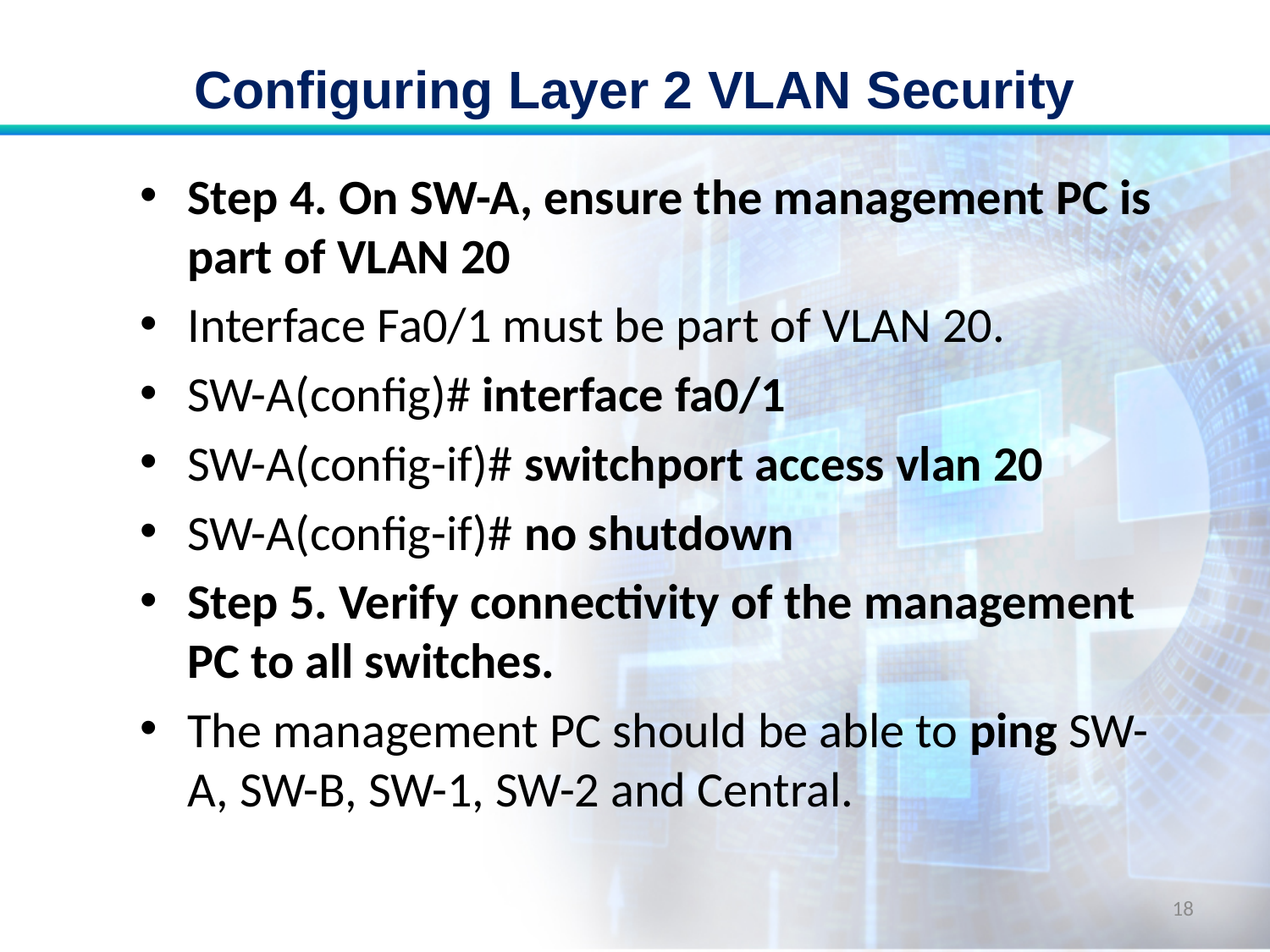

# Configuring Layer 2 VLAN Security
Step 4. On SW-A, ensure the management PC is part of VLAN 20
Interface Fa0/1 must be part of VLAN 20.
SW-A(config)# interface fa0/1
SW-A(config-if)# switchport access vlan 20
SW-A(config-if)# no shutdown
Step 5. Verify connectivity of the management PC to all switches.
The management PC should be able to ping SW-A, SW-B, SW-1, SW-2 and Central.
18